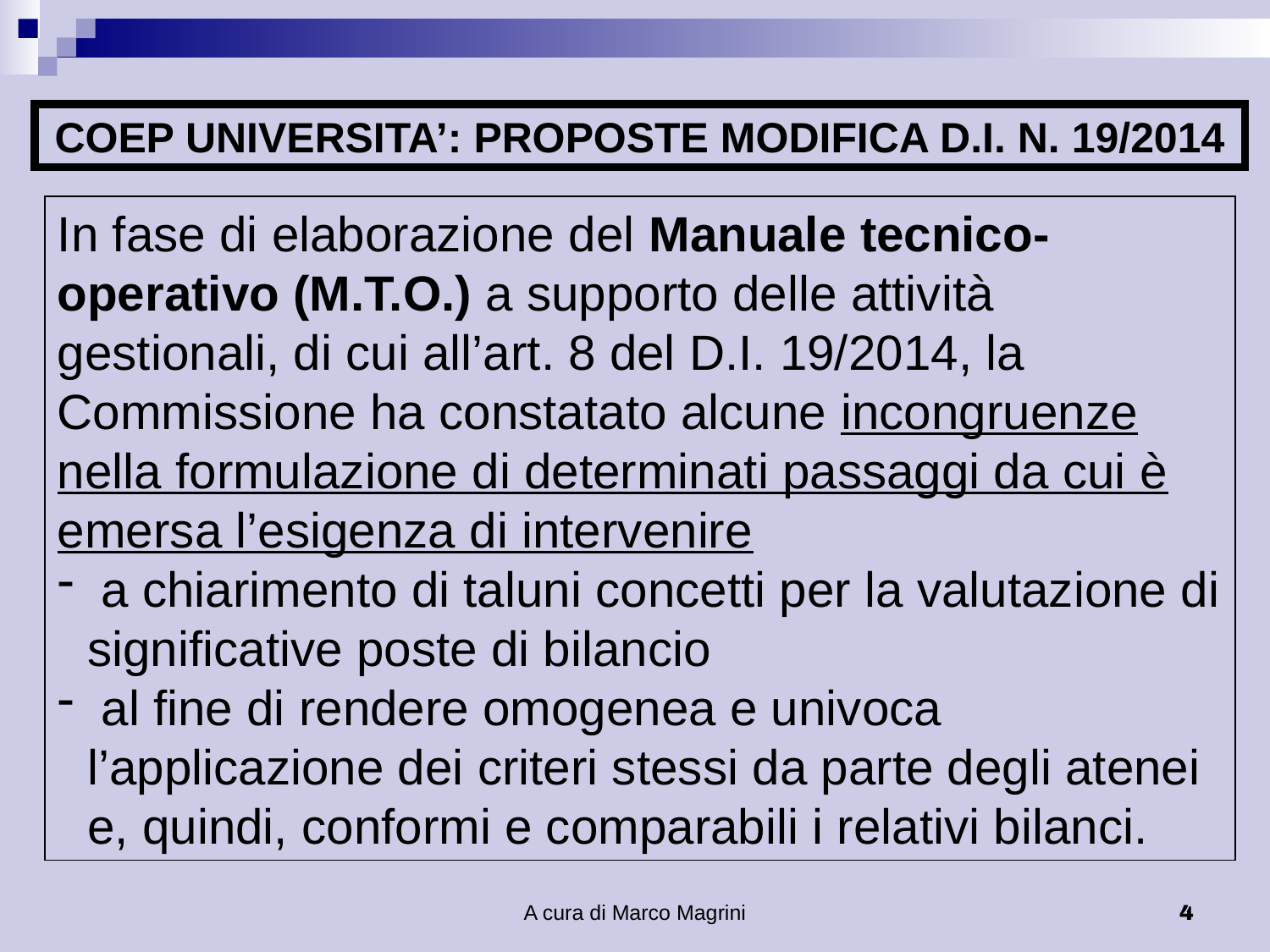

COEP UNIVERSITA’: PROPOSTE MODIFICA D.I. N. 19/2014
In fase di elaborazione del Manuale tecnico-operativo (M.T.O.) a supporto delle attività gestionali, di cui all’art. 8 del D.I. 19/2014, la Commissione ha constatato alcune incongruenze nella formulazione di determinati passaggi da cui è emersa l’esigenza di intervenire
 a chiarimento di taluni concetti per la valutazione di significative poste di bilancio
 al fine di rendere omogenea e univoca l’applicazione dei criteri stessi da parte degli atenei e, quindi, conformi e comparabili i relativi bilanci.
A cura di Marco Magrini
4